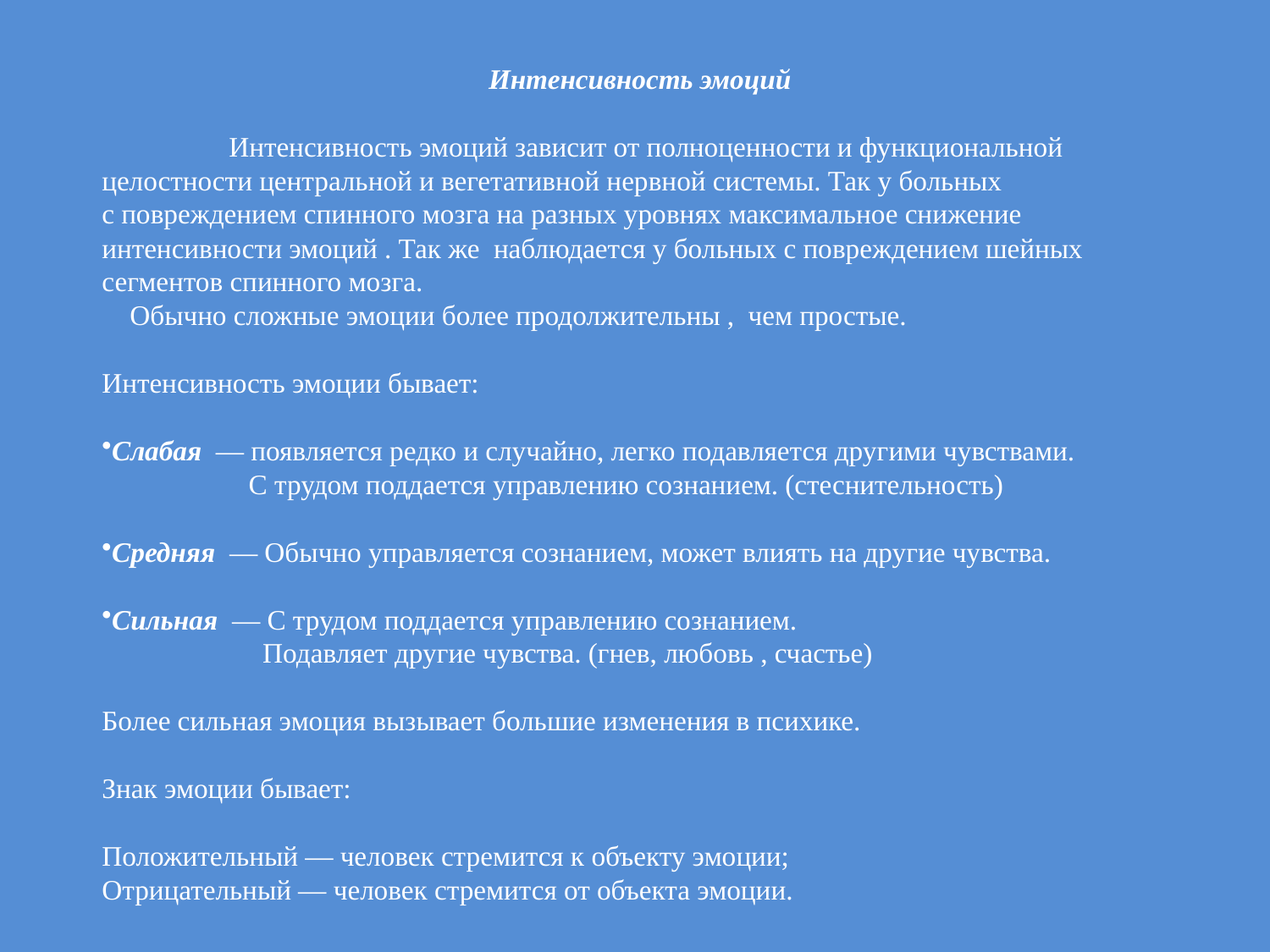

Интенсивность эмоций

	Интенсивность эмоций зависит от полноценности и функциональной целостности центральной и вегетативной нервной системы. Так у больных
с повреждением спинного мозга на разных уровнях максимальное снижение интенсивности эмоций . Так же  наблюдается у больных с повреждением шейных сегментов спинного мозга.                                                                                                                 Обычно сложные эмоции более продолжительны ,  чем простые.

Интенсивность эмоции бывает:

Слабая  — появляется редко и случайно, легко подавляется другими чувствами.
                     С трудом поддается управлению сознанием. (стеснительность)

Средняя  — Обычно управляется сознанием, может влиять на другие чувства.

Сильная  — С трудом поддается управлению сознанием.
                       Подавляет другие чувства. (гнев, любовь , счастье)

Более сильная эмоция вызывает большие изменения в психике.

Знак эмоции бывает:

Положительный — человек стремится к объекту эмоции;
Отрицательный — человек стремится от объекта эмоции.